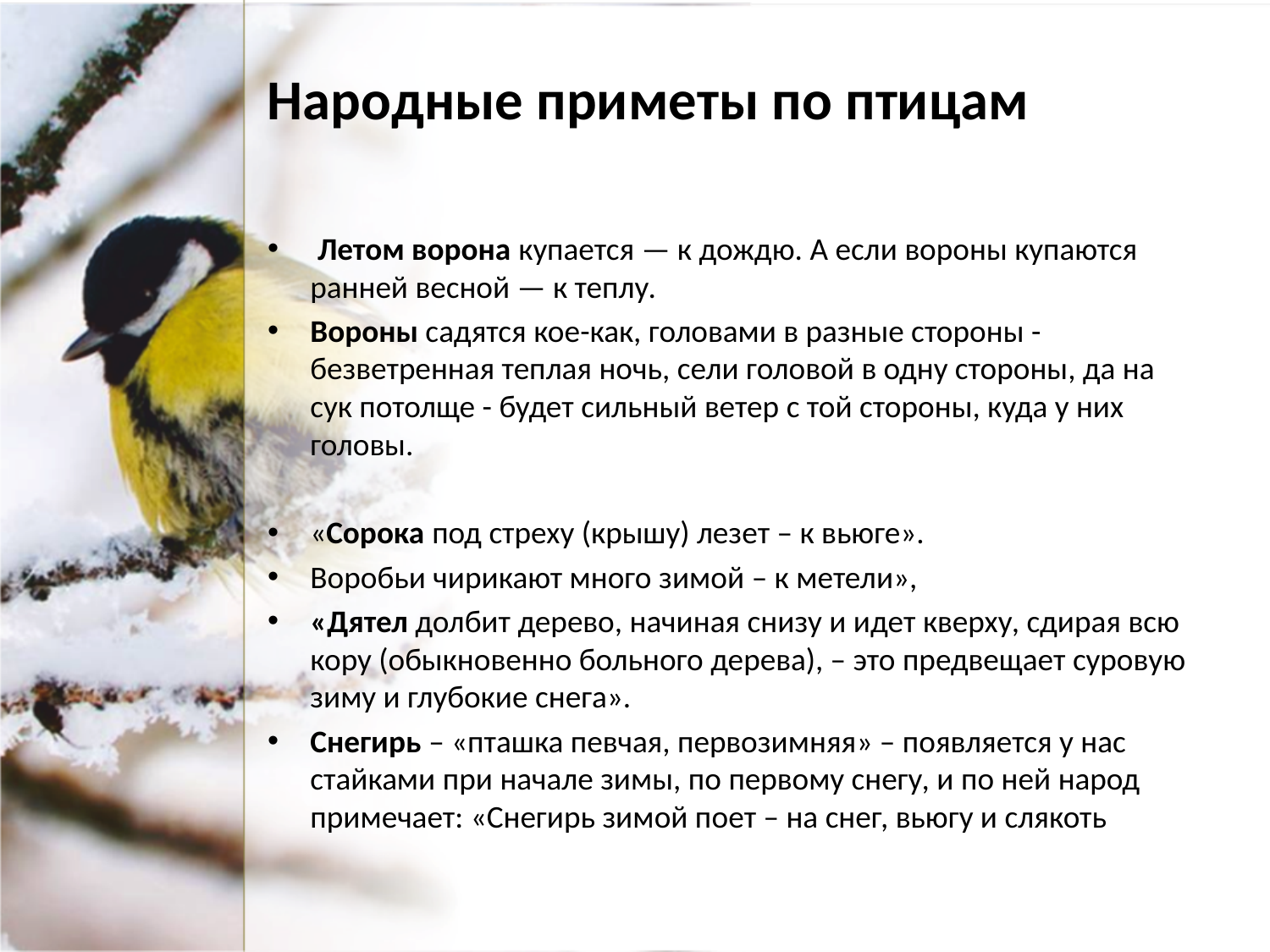

Народные приметы по птицам
 Летом ворона купается — к дождю. А если вороны купаются ранней весной — к теплу.
Вороны садятся кое-как, головами в разные стороны - безветренная теплая ночь, сели головой в одну стороны, да на сук потолще - будет сильный ветер с той стороны, куда у них головы.

«Сорока под стреху (крышу) лезет – к вьюге».
Воробьи чирикают много зимой – к метели»,
«Дятел долбит дерево, начиная снизу и идет кверху, сдирая всю кору (обыкновенно больного дерева), – это предвещает суровую зиму и глубокие снега».
Снегирь – «пташка певчая, первозимняя» – появляется у нас стайками при начале зимы, по первому снегу, и по ней народ примечает: «Снегирь зимой поет – на снег, вьюгу и слякоть